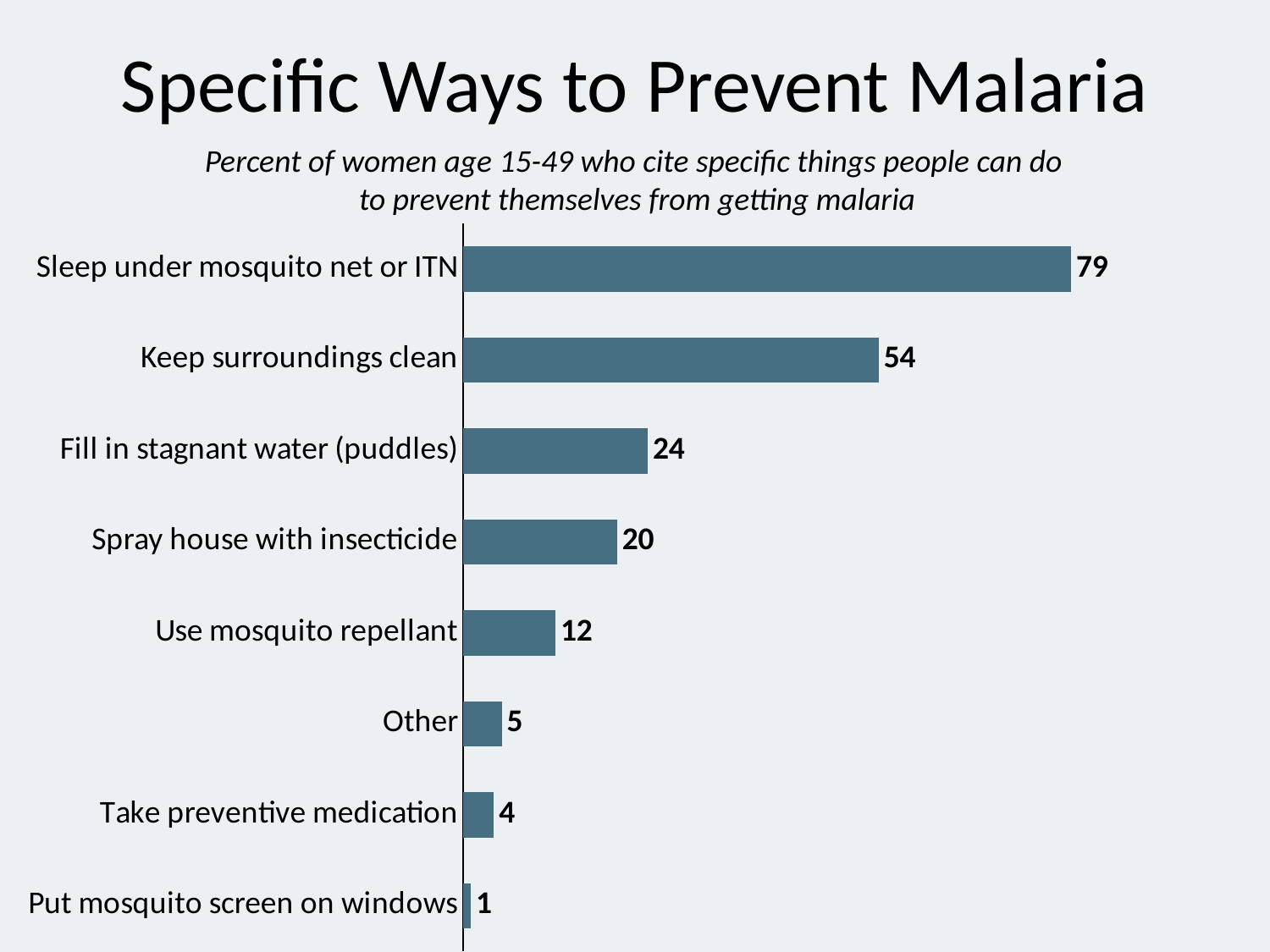

# Specific Ways to Prevent Malaria
Percent of women age 15-49 who cite specific things people can do
to prevent themselves from getting malaria

### Chart

| Category | Series 1 |
|---|---|
| Put mosquito screen on windows | 1.0 |
| Take preventive medication | 4.0 |
| Other | 5.0 |
| Use mosquito repellant | 12.0 |
| Spray house with insecticide | 20.0 |
| Fill in stagnant water (puddles) | 24.0 |
| Keep surroundings clean | 54.0 |
| Sleep under mosquito net or ITN | 79.0 |